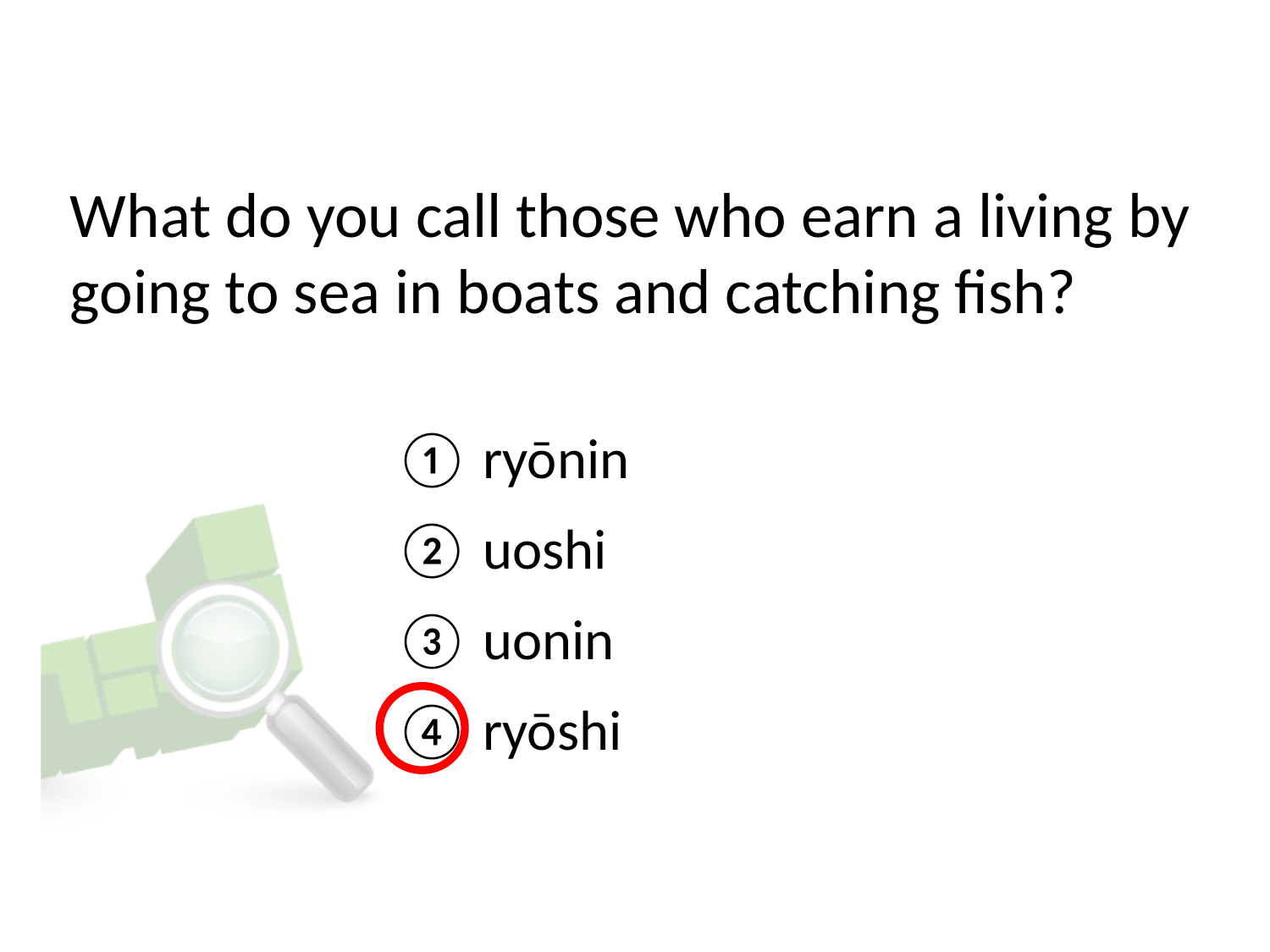

# What do you call those who earn a living by going to sea in boats and catching fish?
① ryōnin
② uoshi
③ uonin
④ ryōshi